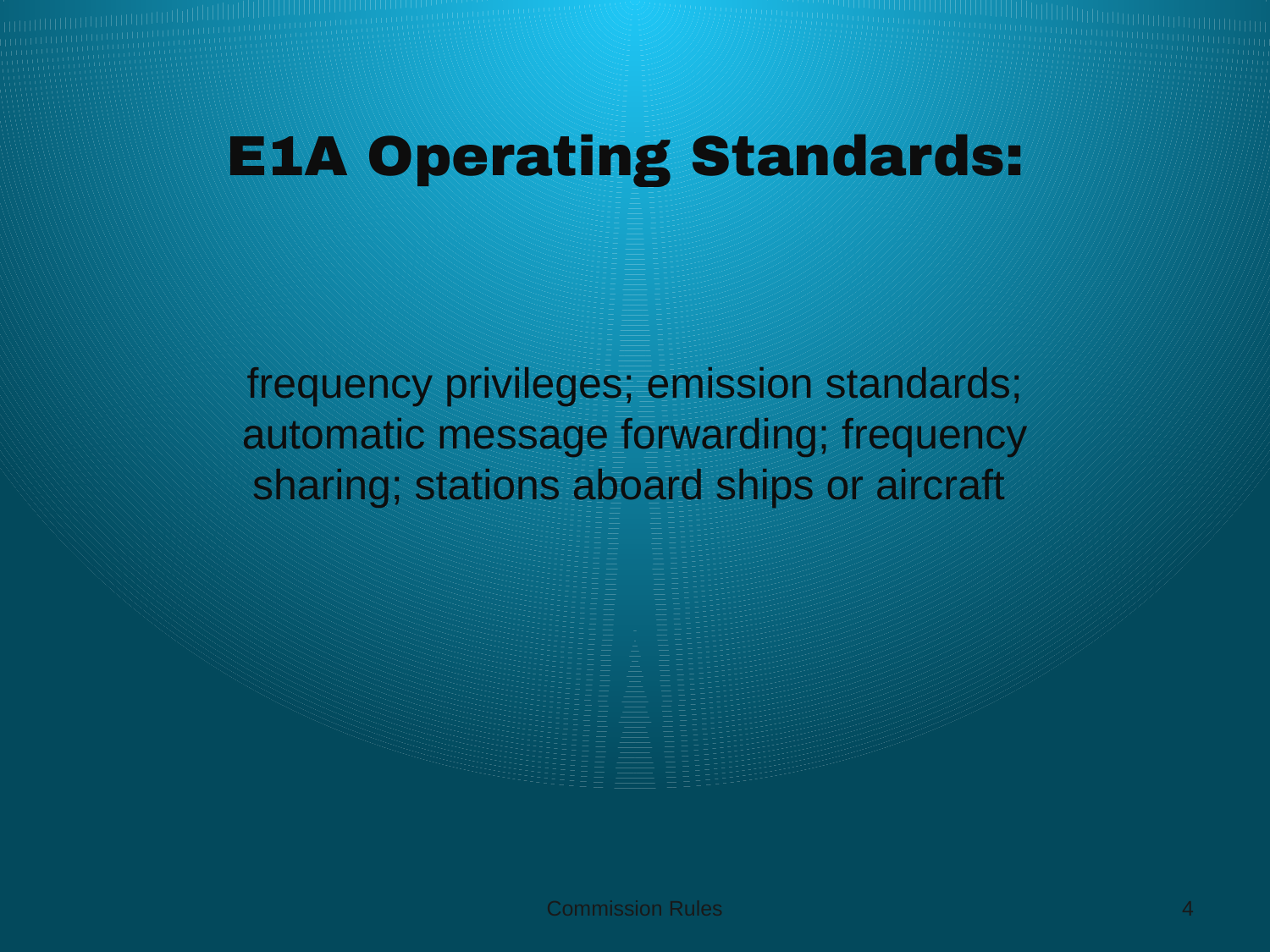

# E1A Operating Standards:
frequency privileges; emission standards; automatic message forwarding; frequency sharing; stations aboard ships or aircraft
Commission Rules
4